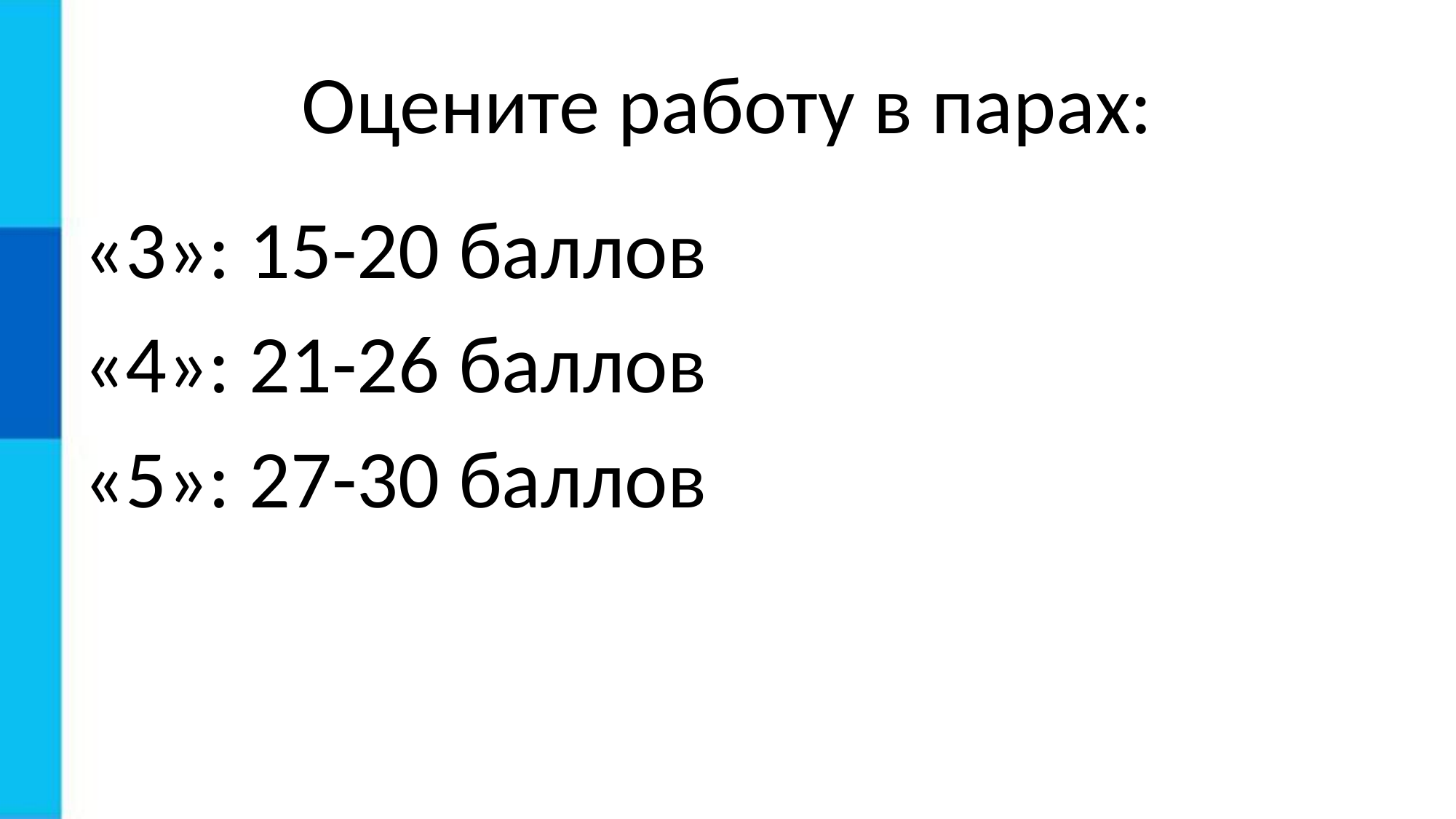

# Оцените работу в парах:
«3»: 15-20 баллов
«4»: 21-26 баллов
«5»: 27-30 баллов